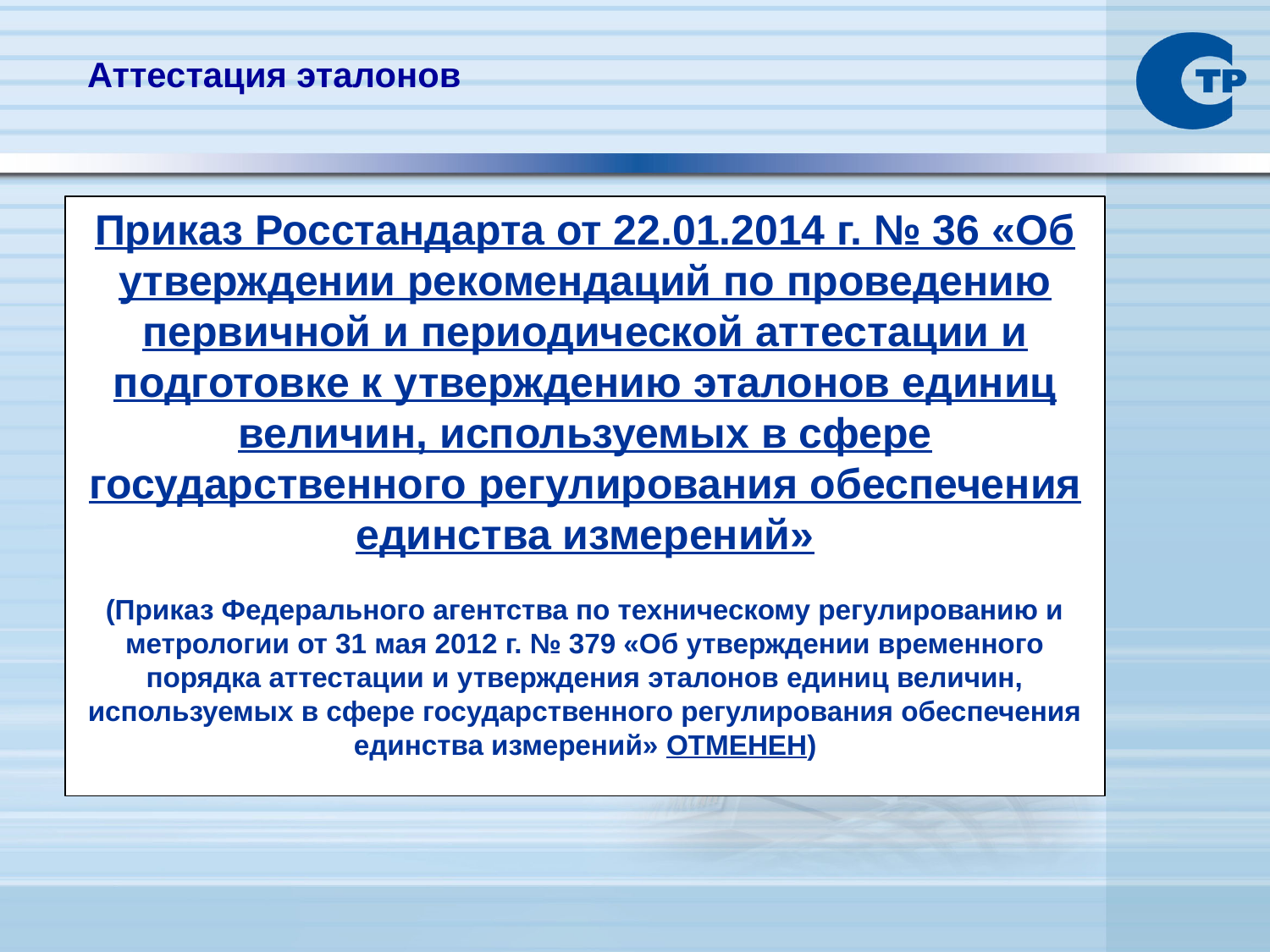

Аттестация эталонов
Приказ Росстандарта от 22.01.2014 г. № 36 «Об утверждении рекомендаций по проведению первичной и периодической аттестации и подготовке к утверждению эталонов единиц величин, используемых в сфере государственного регулирования обеспечения единства измерений»

(Приказ Федерального агентства по техническому регулированию и метрологии от 31 мая 2012 г. № 379 «Об утверждении временного порядка аттестации и утверждения эталонов единиц величин, используемых в сфере государственного регулирования обеспечения единства измерений» ОТМЕНЕН)